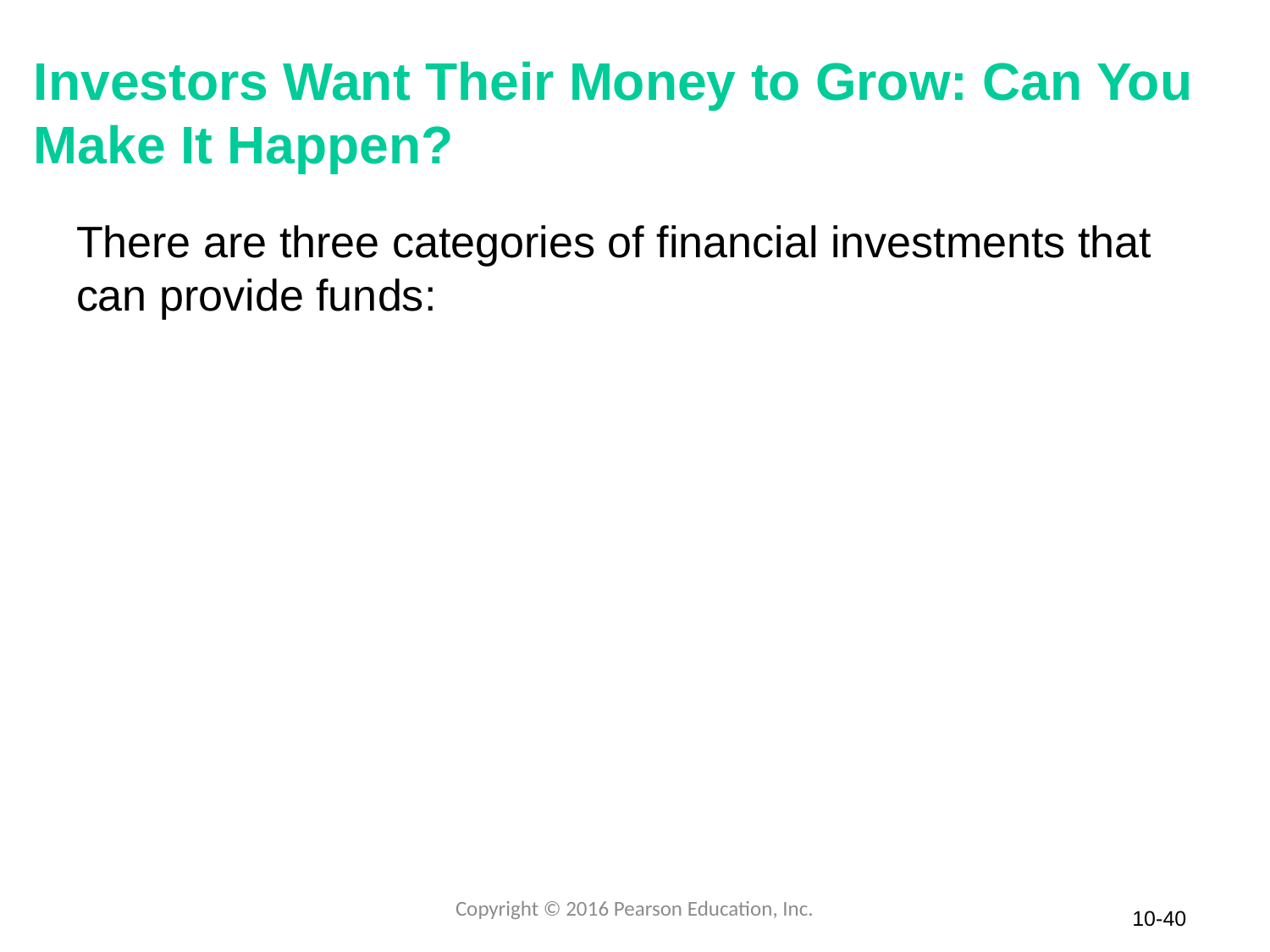

# Investors Want Their Money to Grow: Can You Make It Happen?
There are three categories of financial investments that can provide funds:

Copyright © 2016 Pearson Education, Inc.